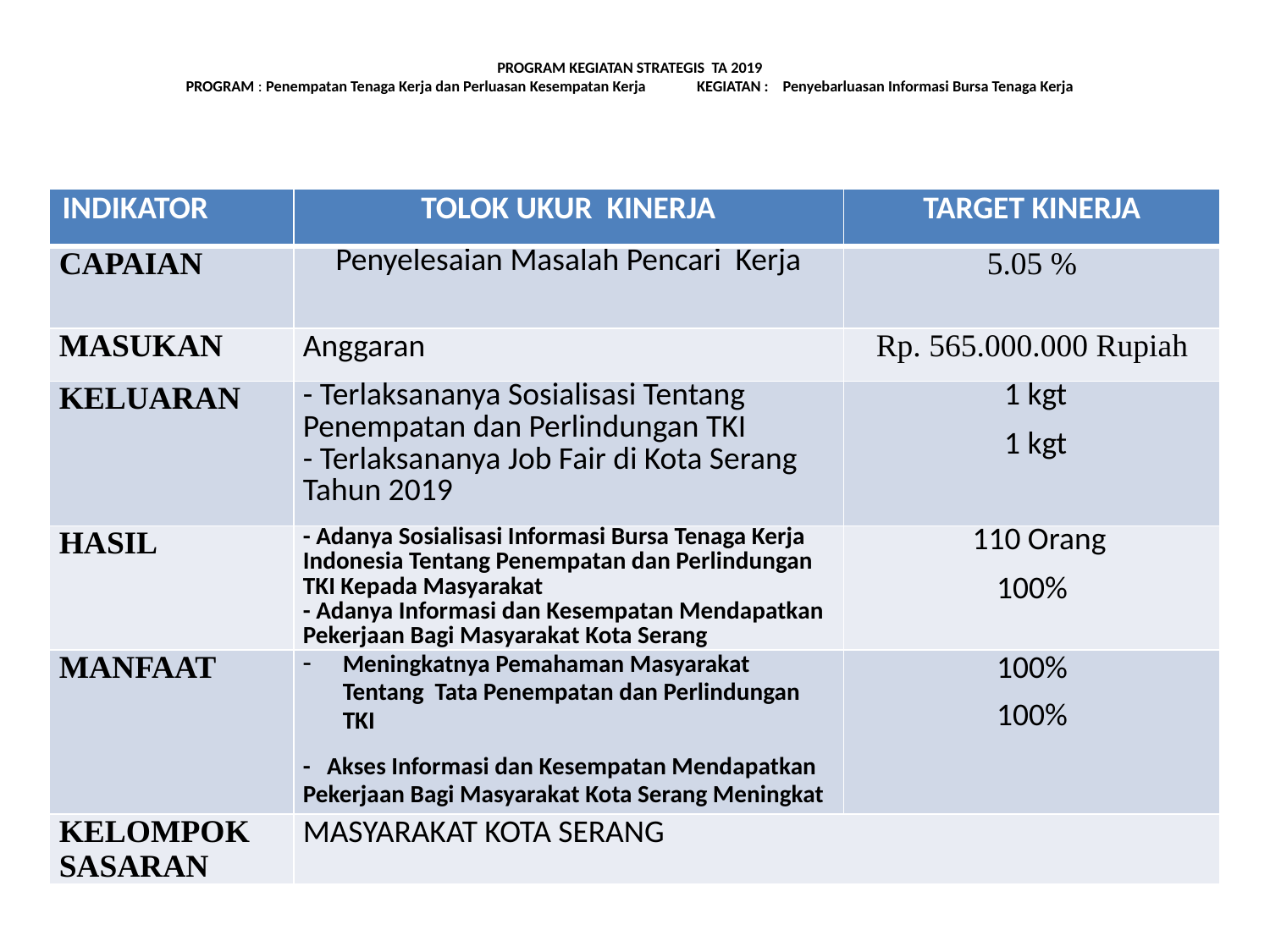

# PROGRAM KEGIATAN STRATEGIS  TA 2019 PROGRAM : Penempatan Tenaga Kerja dan Perluasan Kesempatan Kerja              KEGIATAN :    Penyebarluasan Informasi Bursa Tenaga Kerja
| INDIKATOR | TOLOK UKUR KINERJA | TARGET KINERJA |
| --- | --- | --- |
| CAPAIAN | Penyelesaian Masalah Pencari Kerja | 5.05 % |
| MASUKAN | Anggaran | Rp. 565.000.000 Rupiah |
| KELUARAN | - Terlaksananya Sosialisasi Tentang Penempatan dan Perlindungan TKI - Terlaksananya Job Fair di Kota Serang Tahun 2019 | 1 kgt 1 kgt |
| HASIL | - Adanya Sosialisasi Informasi Bursa Tenaga Kerja Indonesia Tentang Penempatan dan Perlindungan TKI Kepada Masyarakat - Adanya Informasi dan Kesempatan Mendapatkan Pekerjaan Bagi Masyarakat Kota Serang | 110 Orang 100% |
| MANFAAT | Meningkatnya Pemahaman Masyarakat Tentang Tata Penempatan dan Perlindungan TKI - Akses Informasi dan Kesempatan Mendapatkan Pekerjaan Bagi Masyarakat Kota Serang Meningkat | 100% 100% |
| KELOMPOK SASARAN | MASYARAKAT KOTA SERANG |  |